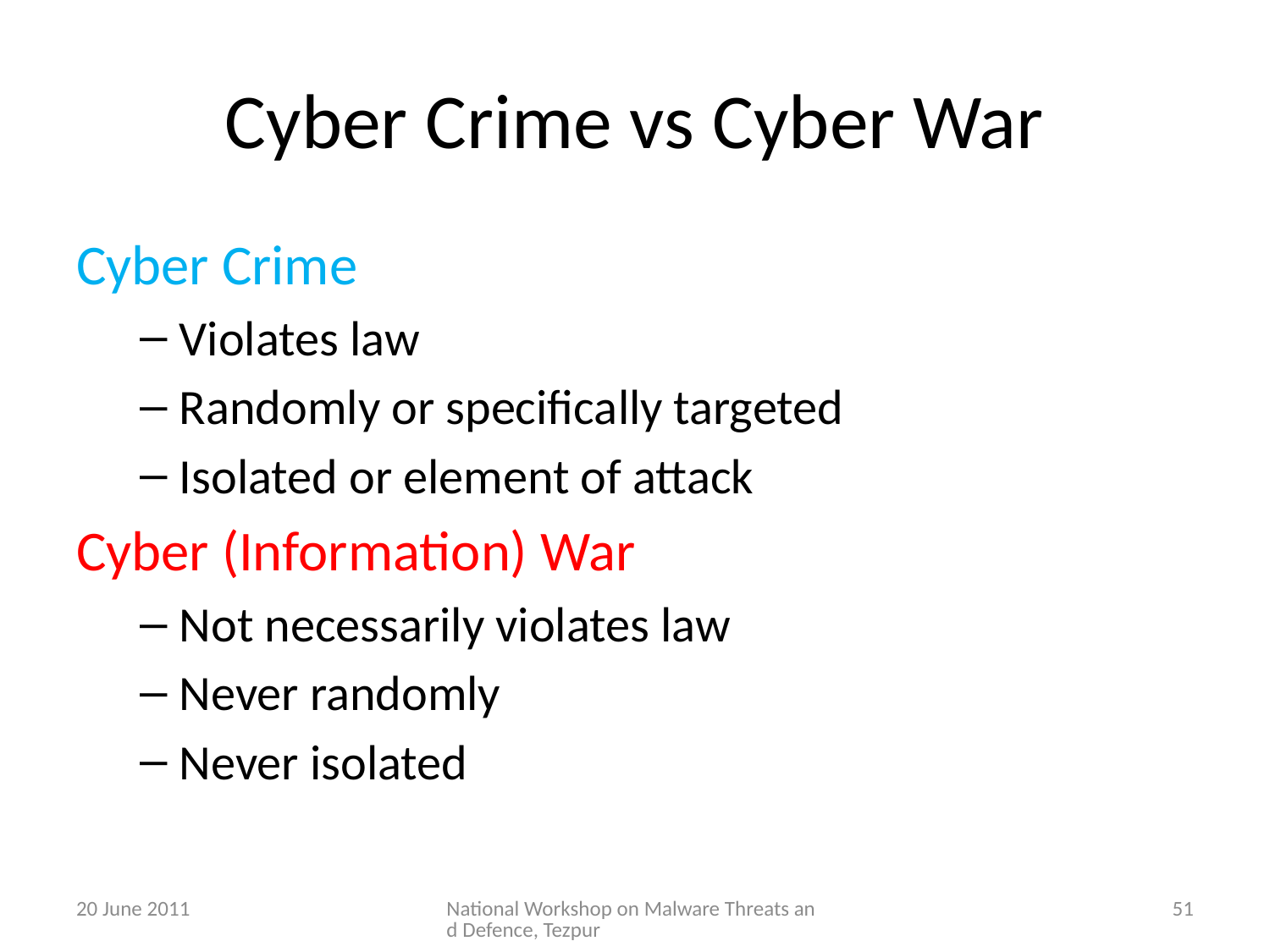

# Cyber Crime vs Cyber War
Cyber Crime
Violates law
Randomly or specifically targeted
Isolated or element of attack
Cyber (Information) War
Not necessarily violates law
Never randomly
Never isolated

20 June 2011
National Workshop on Malware Threats and Defence, Tezpur
51